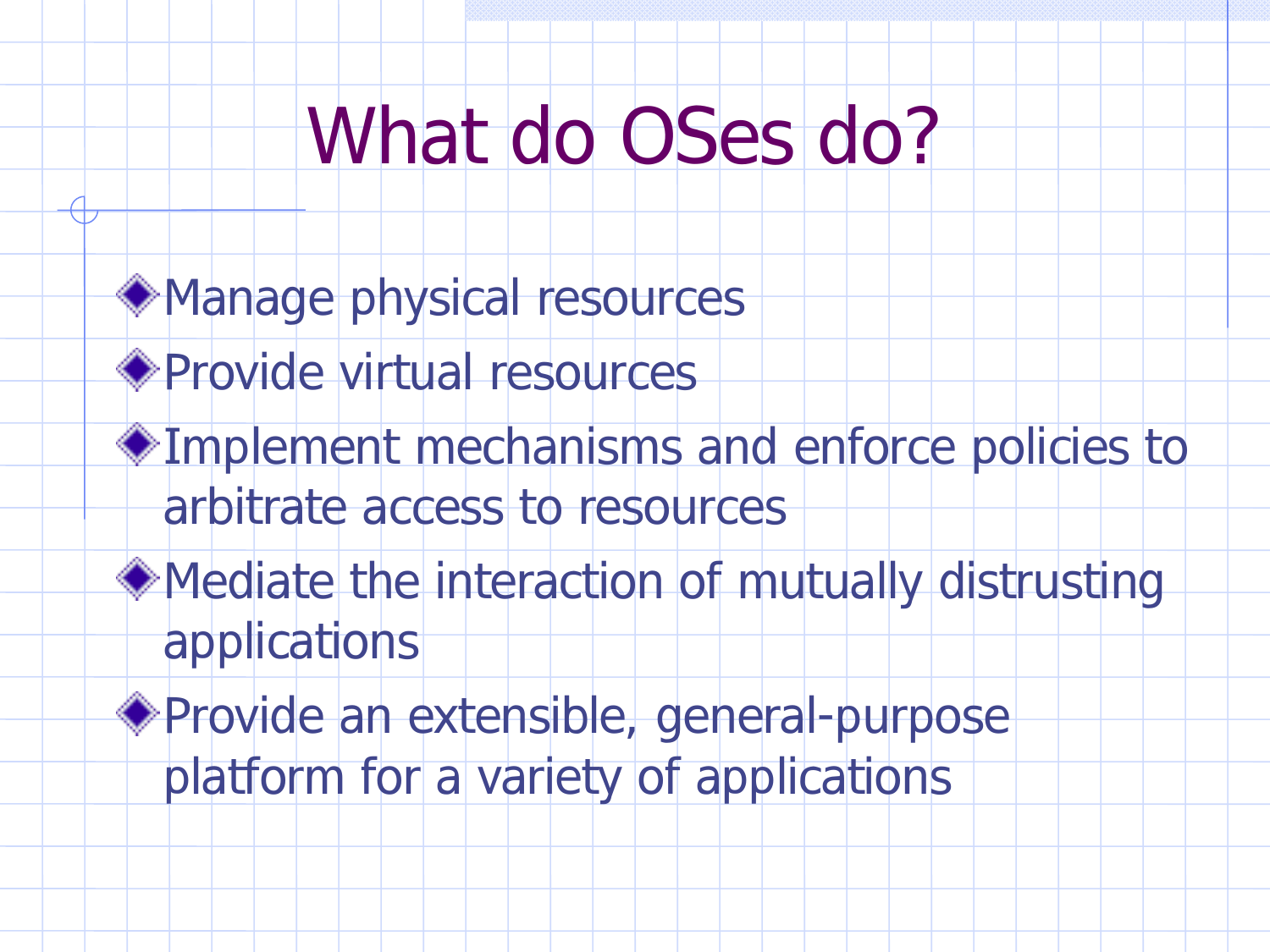

# What do OSes do?
Manage physical resources
Provide virtual resources
Implement mechanisms and enforce policies to arbitrate access to resources
Mediate the interaction of mutually distrusting applications
Provide an extensible, general-purpose platform for a variety of applications